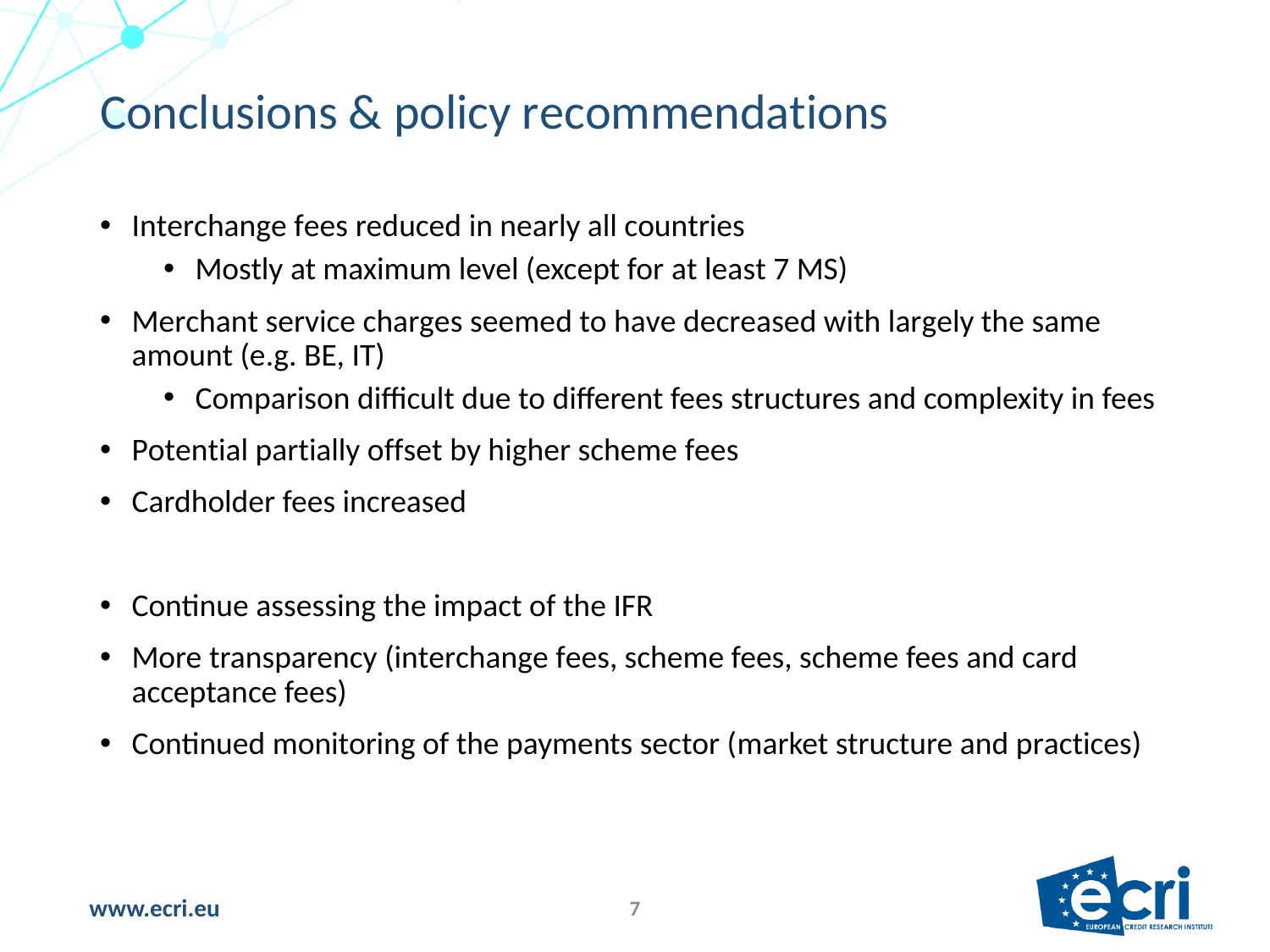

# Conclusions & policy recommendations
Interchange fees reduced in nearly all countries
Mostly at maximum level (except for at least 7 MS)
Merchant service charges seemed to have decreased with largely the same amount (e.g. BE, IT)
Comparison difficult due to different fees structures and complexity in fees
Potential partially offset by higher scheme fees
Cardholder fees increased

Continue assessing the impact of the IFR
More transparency (interchange fees, scheme fees, scheme fees and card acceptance fees)
Continued monitoring of the payments sector (market structure and practices)
7